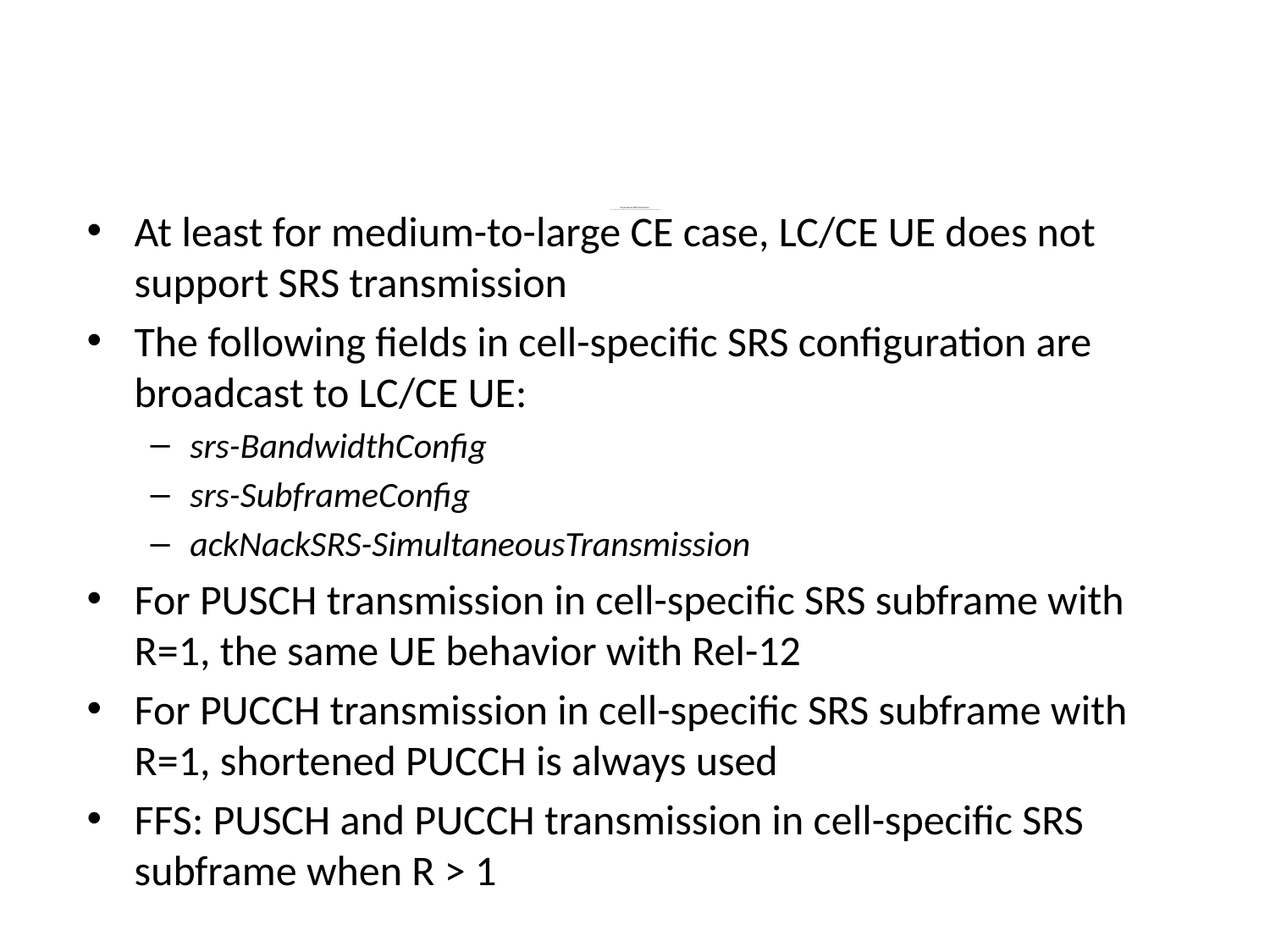

At least for medium-to-large CE case, LC/CE UE does not support SRS transmission
The following fields in cell-specific SRS configuration are broadcast to LC/CE UE:
srs-BandwidthConfig
srs-SubframeConfig
ackNackSRS-SimultaneousTransmission
For PUSCH transmission in cell-specific SRS subframe with R=1, the same UE behavior with Rel-12
For PUCCH transmission in cell-specific SRS subframe with R=1, shortened PUCCH is always used
FFS: PUSCH and PUCCH transmission in cell-specific SRS subframe when R > 1

# Proposals on SRS transmission Ericsson, Qualcomm, Sequans, Verizon, Panasonic, Alcatel-Lucent, Alcatel-Lucent Shanghai Bell, Samsung, Nokia Networks, Sony, Intel, [LGE]